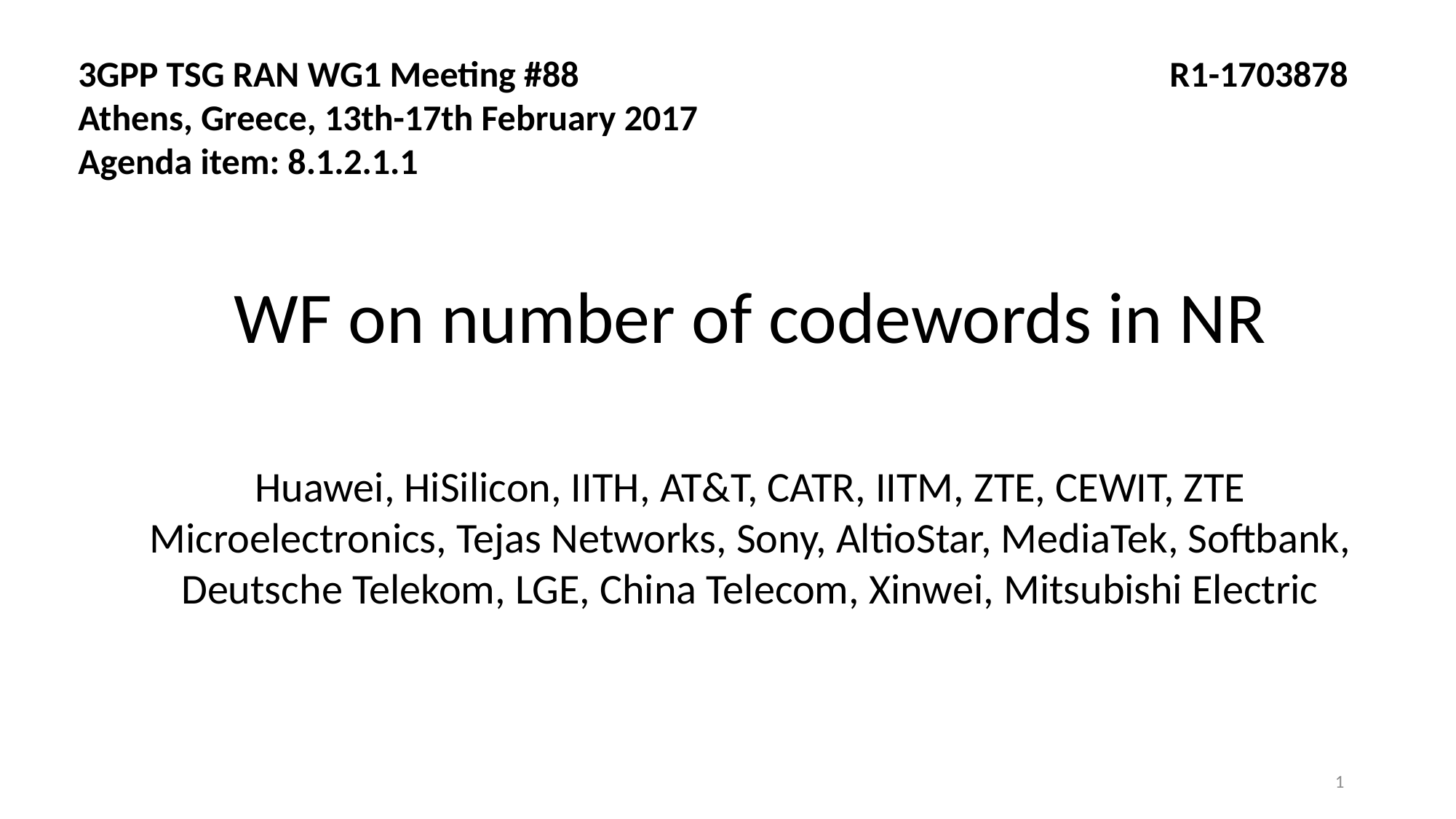

3GPP TSG RAN WG1 Meeting #88                                      			R1-1703878
Athens, Greece, 13th-17th February 2017
Agenda item: 8.1.2.1.1
WF on number of codewords in NR

Huawei, HiSilicon, IITH, AT&T, CATR, IITM, ZTE, CEWIT, ZTE Microelectronics, Tejas Networks, Sony, AltioStar, MediaTek, Softbank, Deutsche Telekom, LGE, China Telecom, Xinwei, Mitsubishi Electric
1